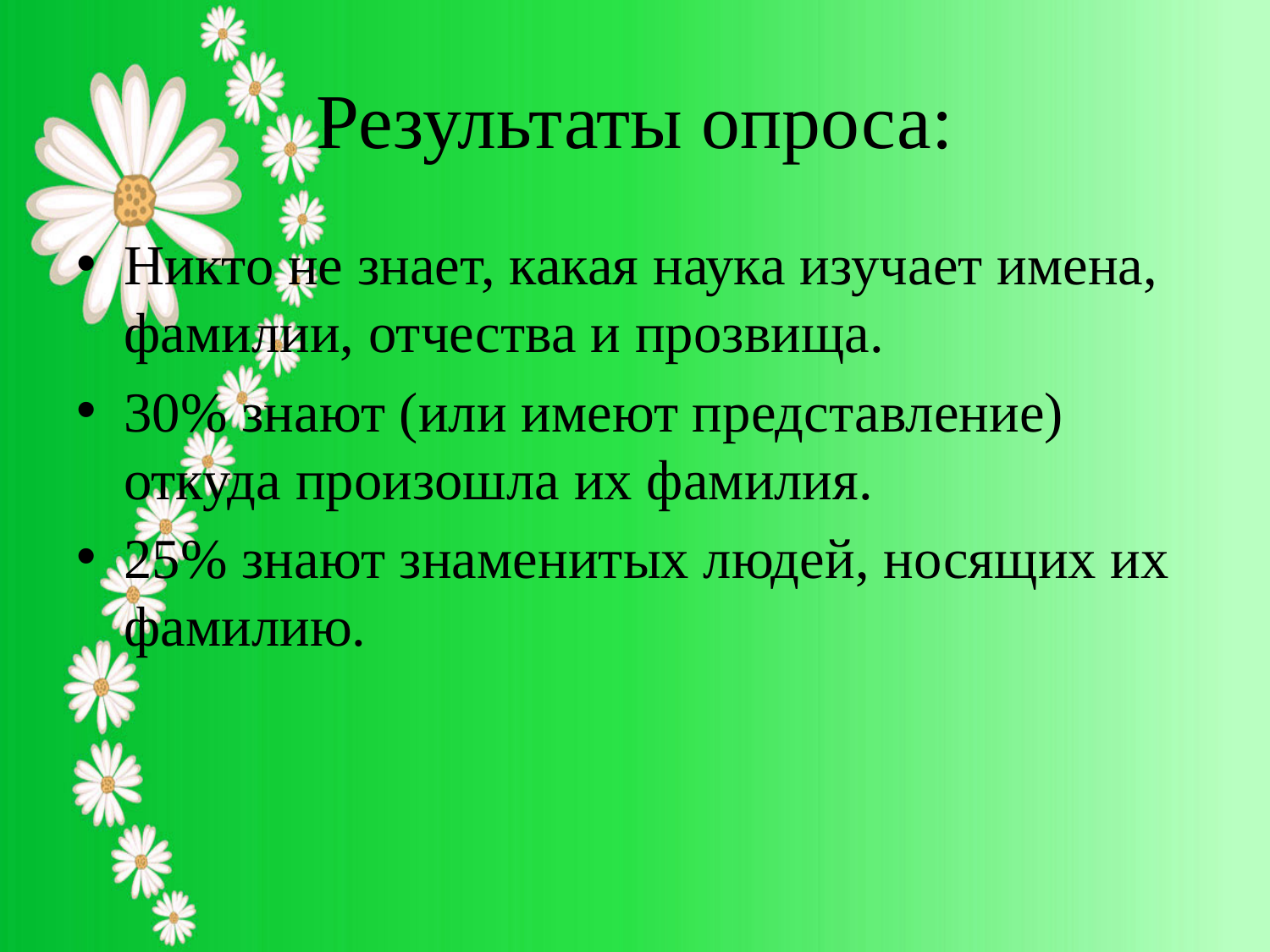

Результаты опроса:
Никто не знает, какая наука изучает имена, фамилии, отчества и прозвища.
30% знают (или имеют представление) откуда произошла их фамилия.
25% знают знаменитых людей, носящих их  фамилию.